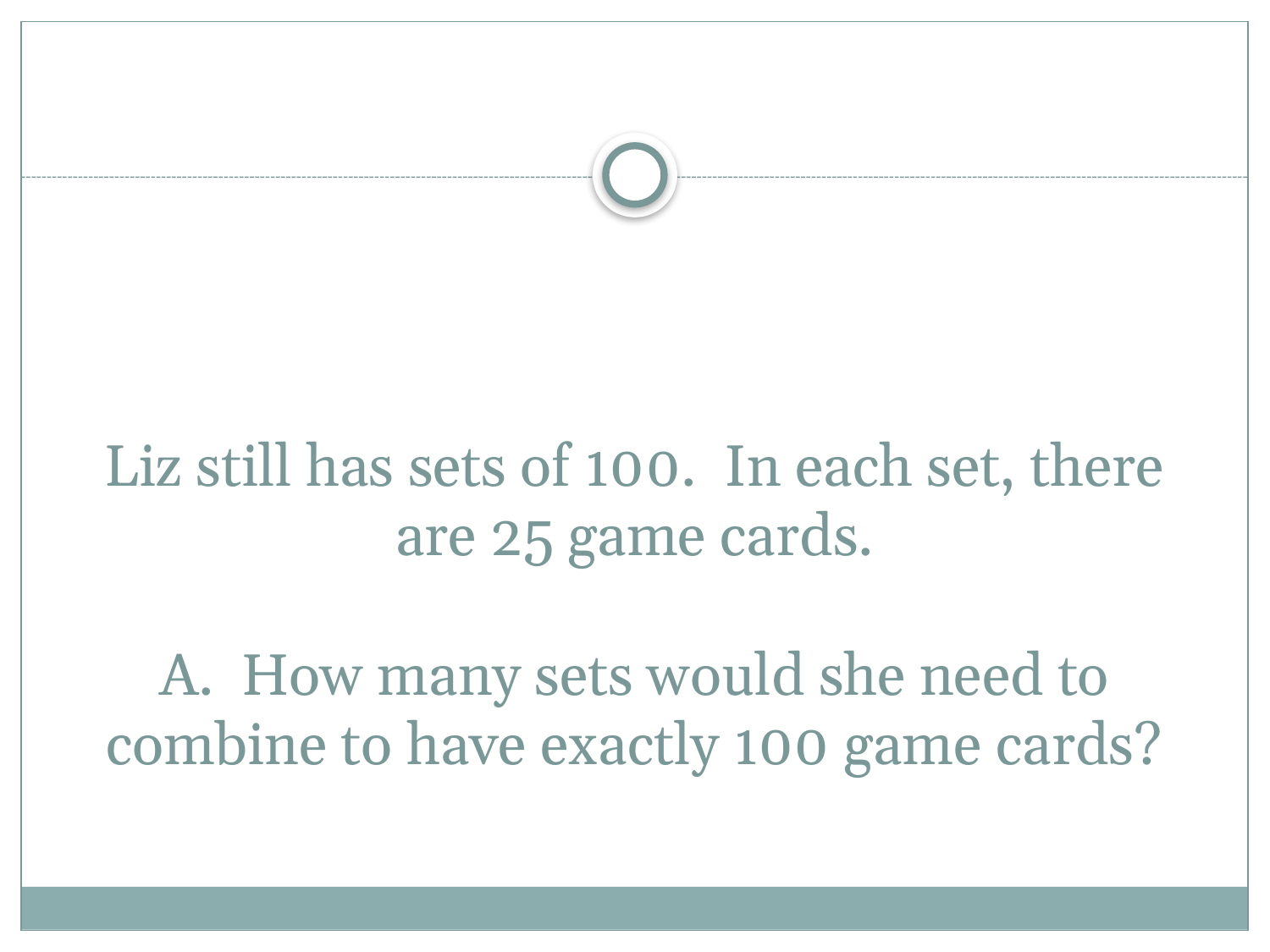

# Liz still has sets of 100.  In each set, there are 25 game cards. A.  How many sets would she need to combine to have exactly 100 game cards?